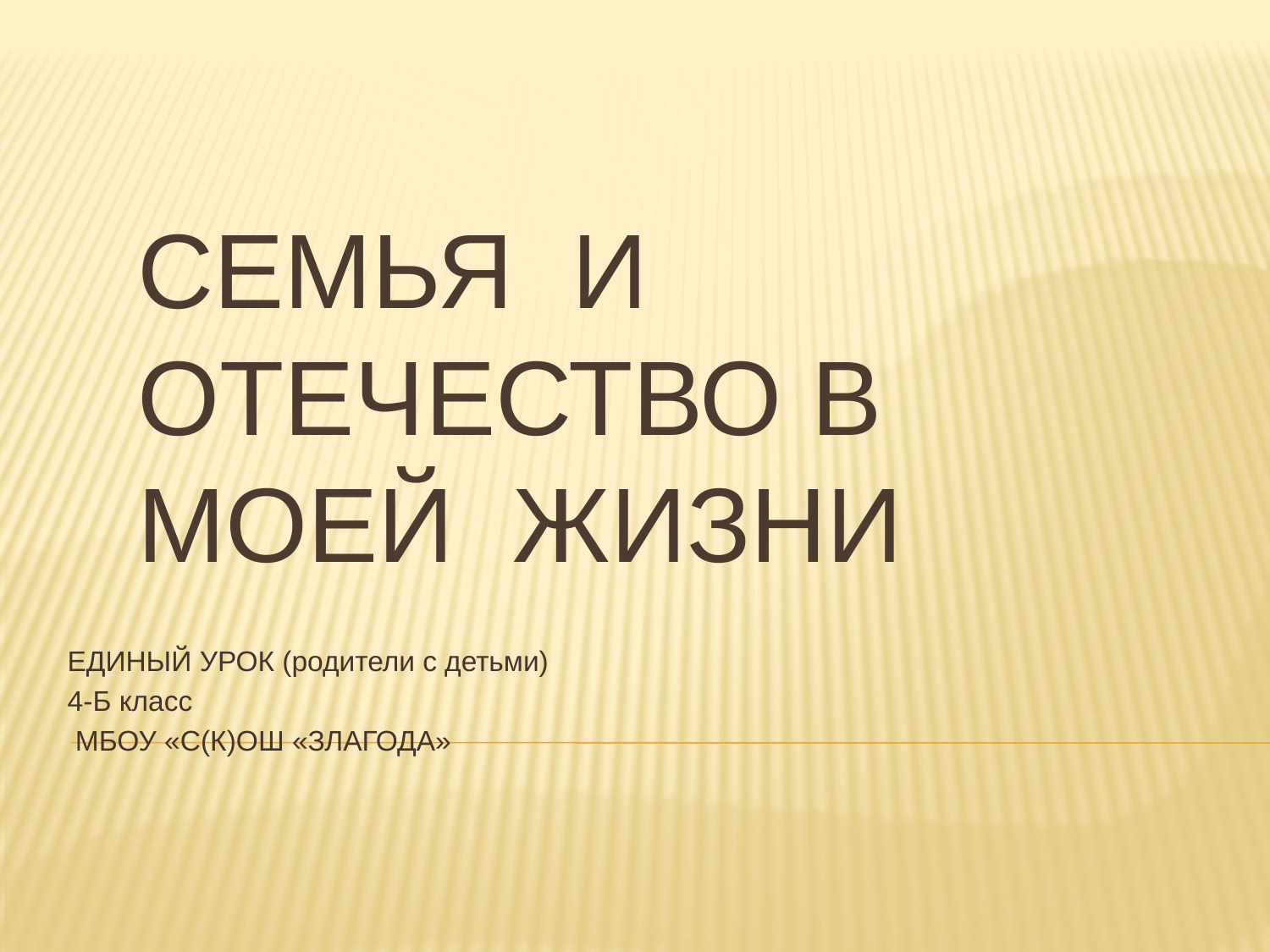

# семья  И  ОТЕЧЕСТВО В  МОЕЙ  ЖИЗНИ
ЕДИНЫЙ УРОК (родители с детьми)
4-Б класс
 МБОУ «С(К)ОШ «ЗЛАГОДА»